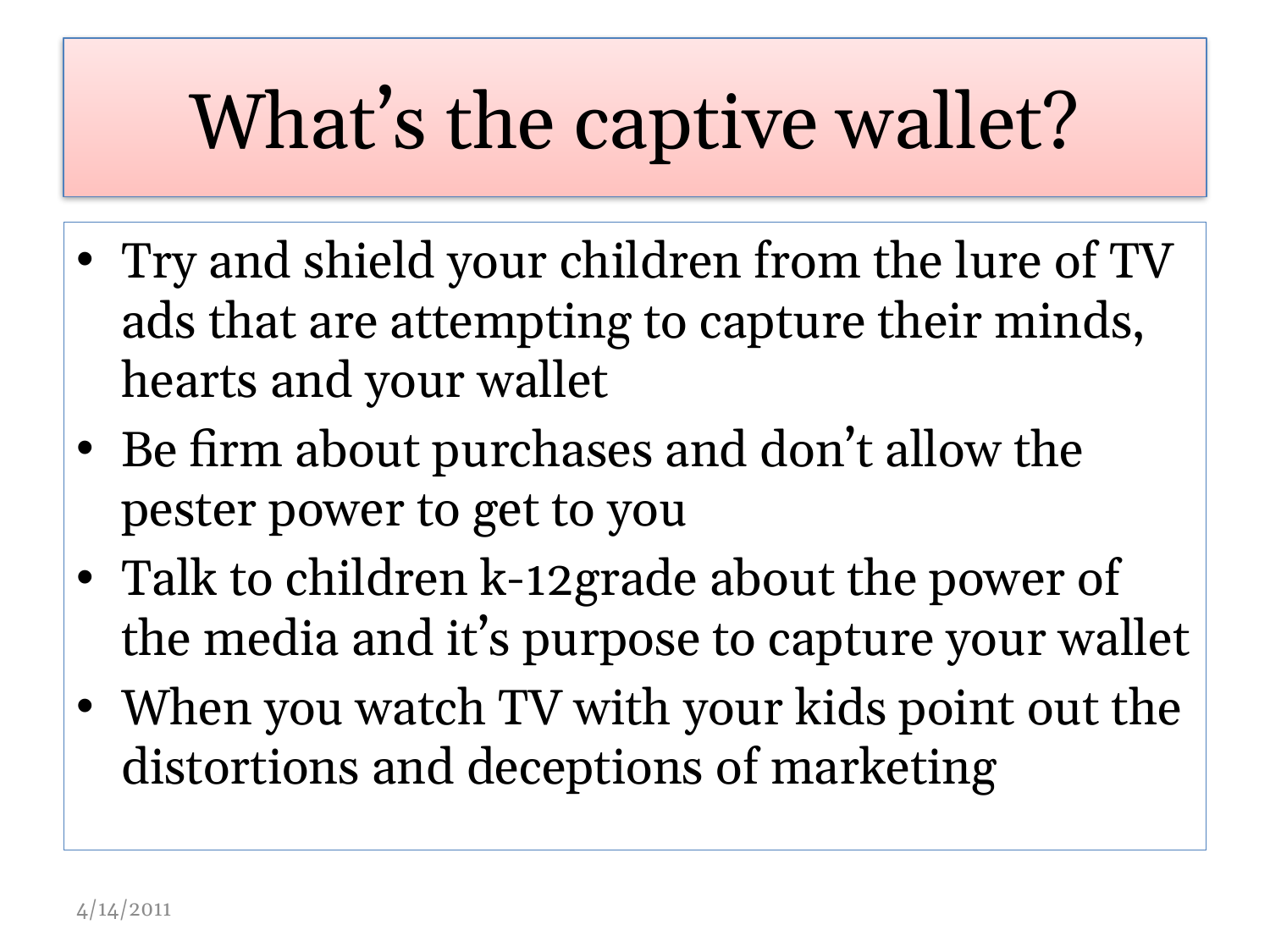

# What’s the captive wallet?
Try and shield your children from the lure of TV ads that are attempting to capture their minds, hearts and your wallet
Be firm about purchases and don’t allow the pester power to get to you
Talk to children k-12grade about the power of the media and it’s purpose to capture your wallet
When you watch TV with your kids point out the distortions and deceptions of marketing
4/14/2011